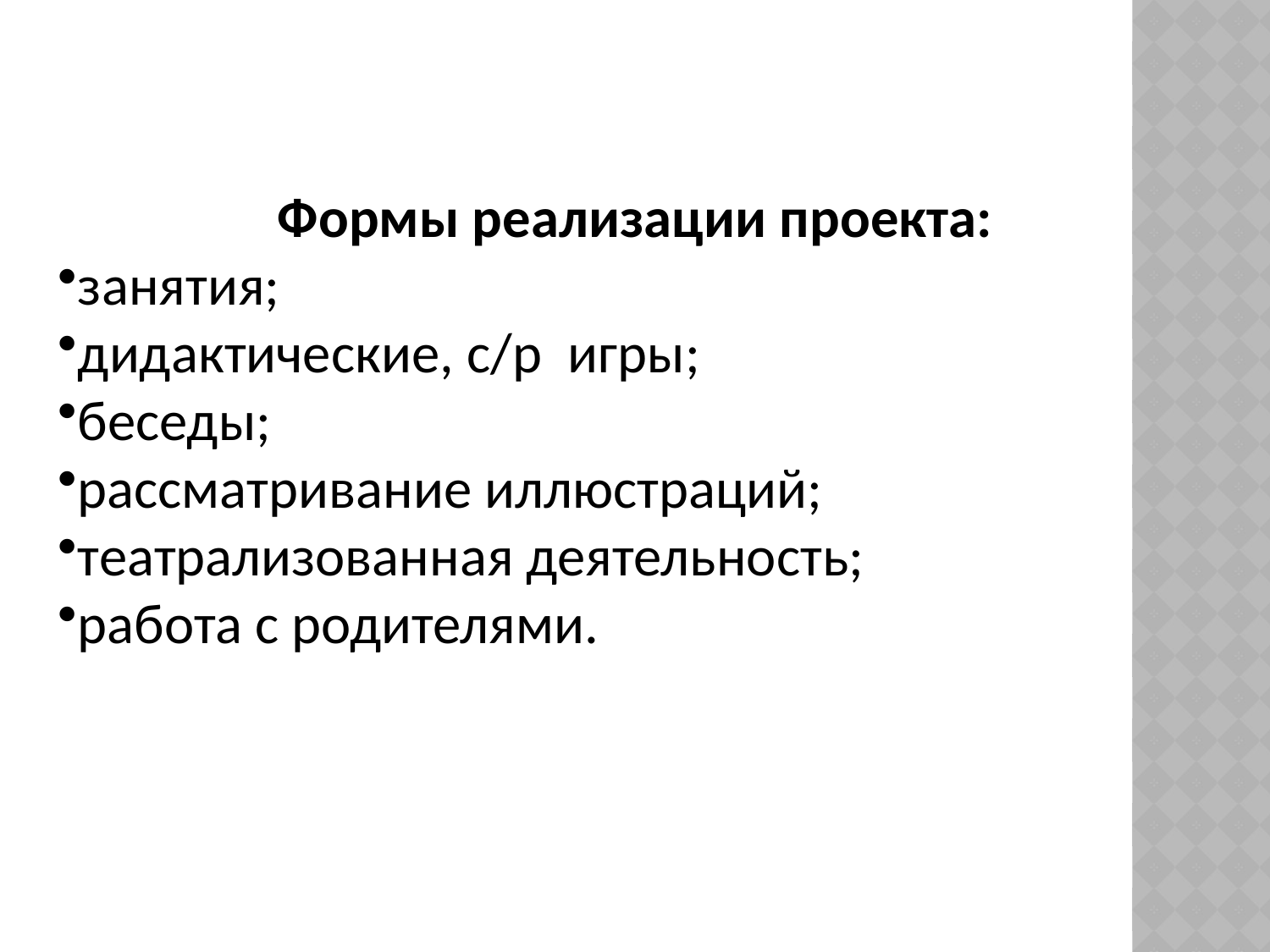

Формы реализации проекта:
занятия;
дидактические, с/р  игры;
беседы;
рассматривание иллюстраций;
театрализованная деятельность;
работа с родителями.